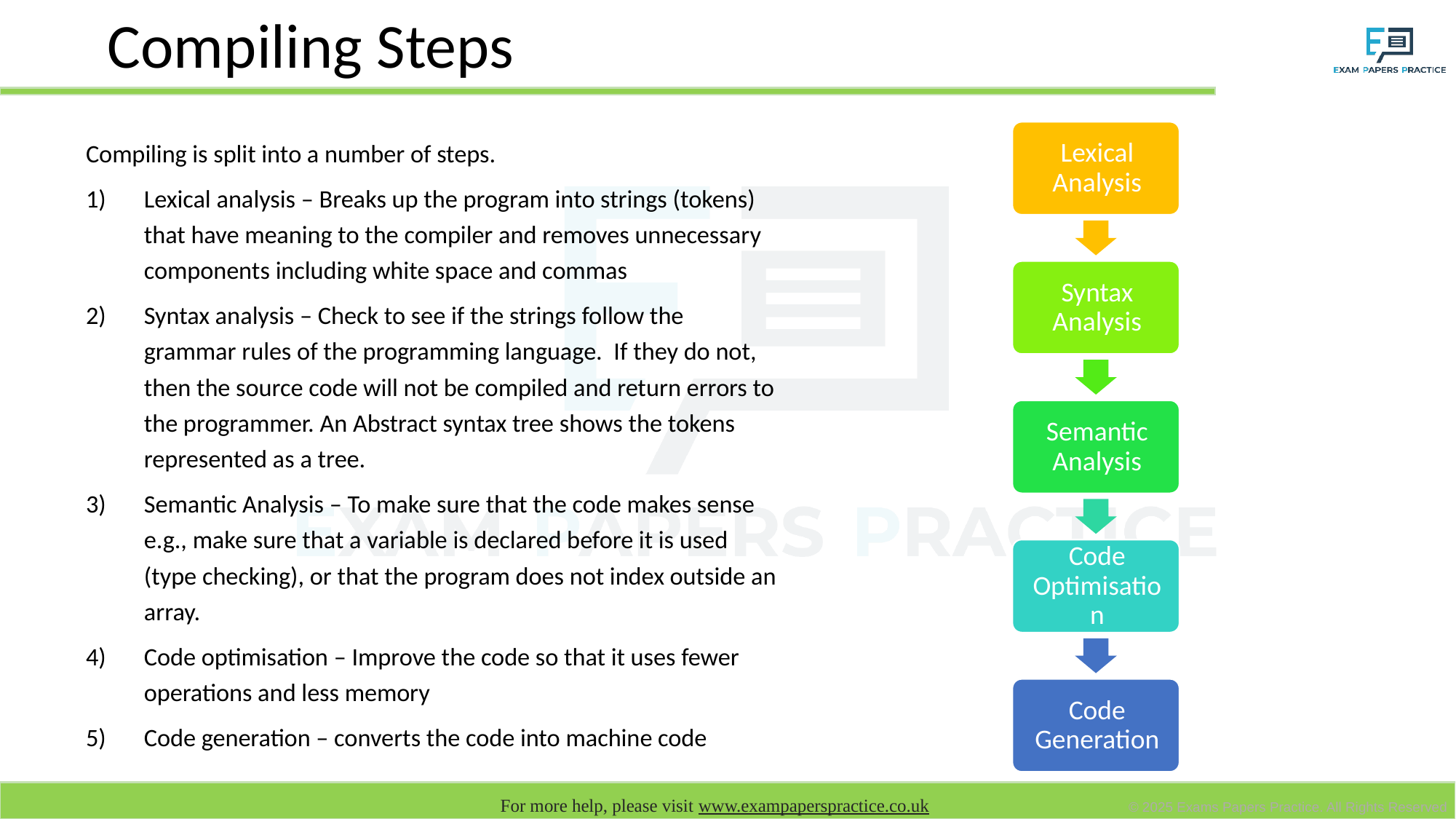

# Compiling Steps
Lexical Analysis

Syntax Analysis

Semantic Analysis

Code Optimisation

Code Generation
Compiling is split into a number of steps.
Lexical analysis – Breaks up the program into strings (tokens) that have meaning to the compiler and removes unnecessary components including white space and commas
Syntax analysis – Check to see if the strings follow the grammar rules of the programming language.  If they do not, then the source code will not be compiled and return errors to the programmer. An Abstract syntax tree shows the tokens represented as a tree.
Semantic Analysis – To make sure that the code makes sense e.g., make sure that a variable is declared before it is used (type checking), or that the program does not index outside an array.
Code optimisation – Improve the code so that it uses fewer operations and less memory
Code generation – converts the code into machine code